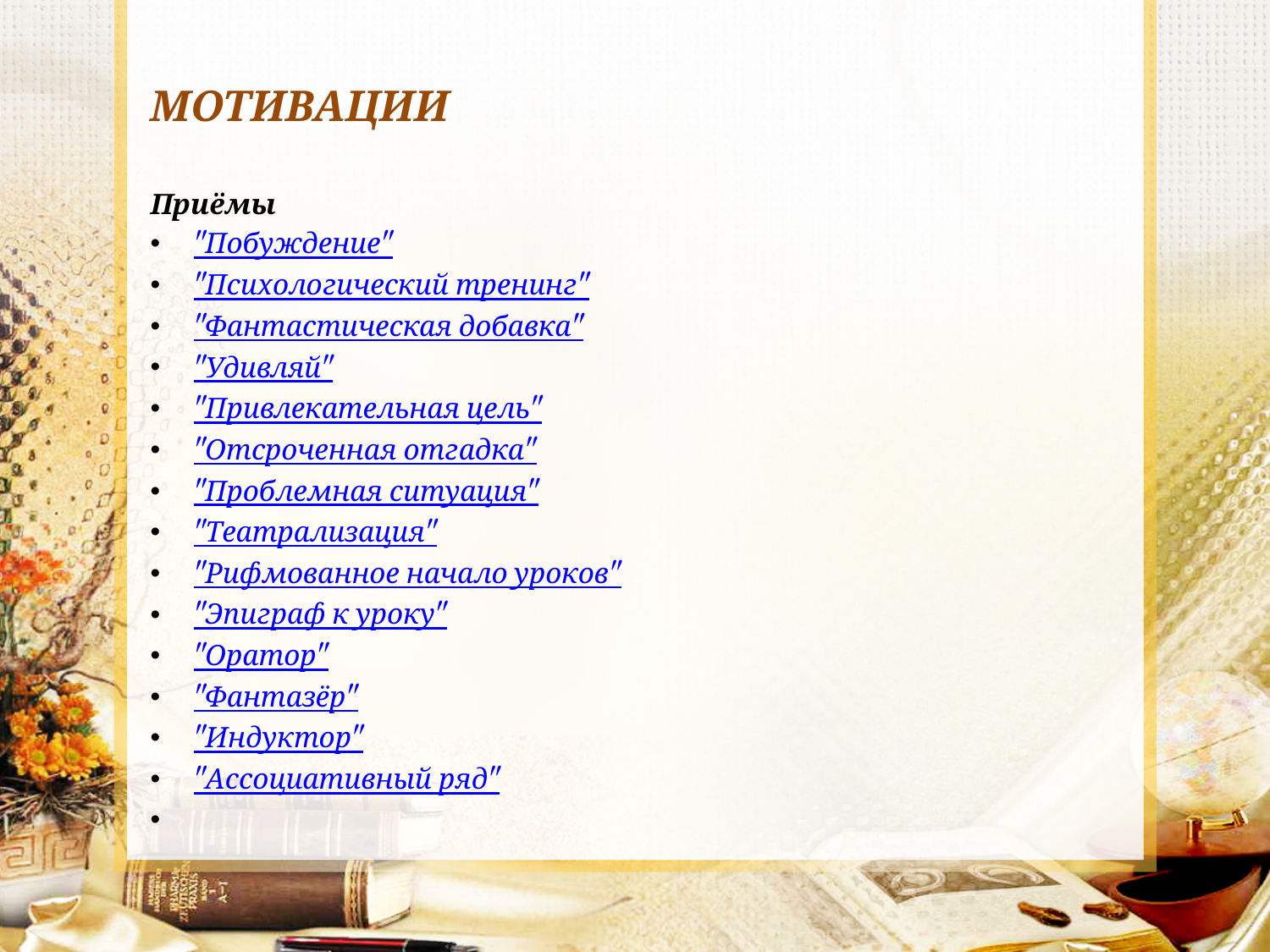

# МОТИВАЦИИ
Приёмы
"Побуждение"
"Психологический тренинг"
"Фантастическая добавка"
"Удивляй"
"Привлекательная цель"
"Отсроченная отгадка"
"Проблемная ситуация"
"Театрализация"
"Рифмованное начало уроков"
"Эпиграф к уроку"
"Оратор"
"Фантазёр"
"Индуктор"
"Ассоциативный ряд"